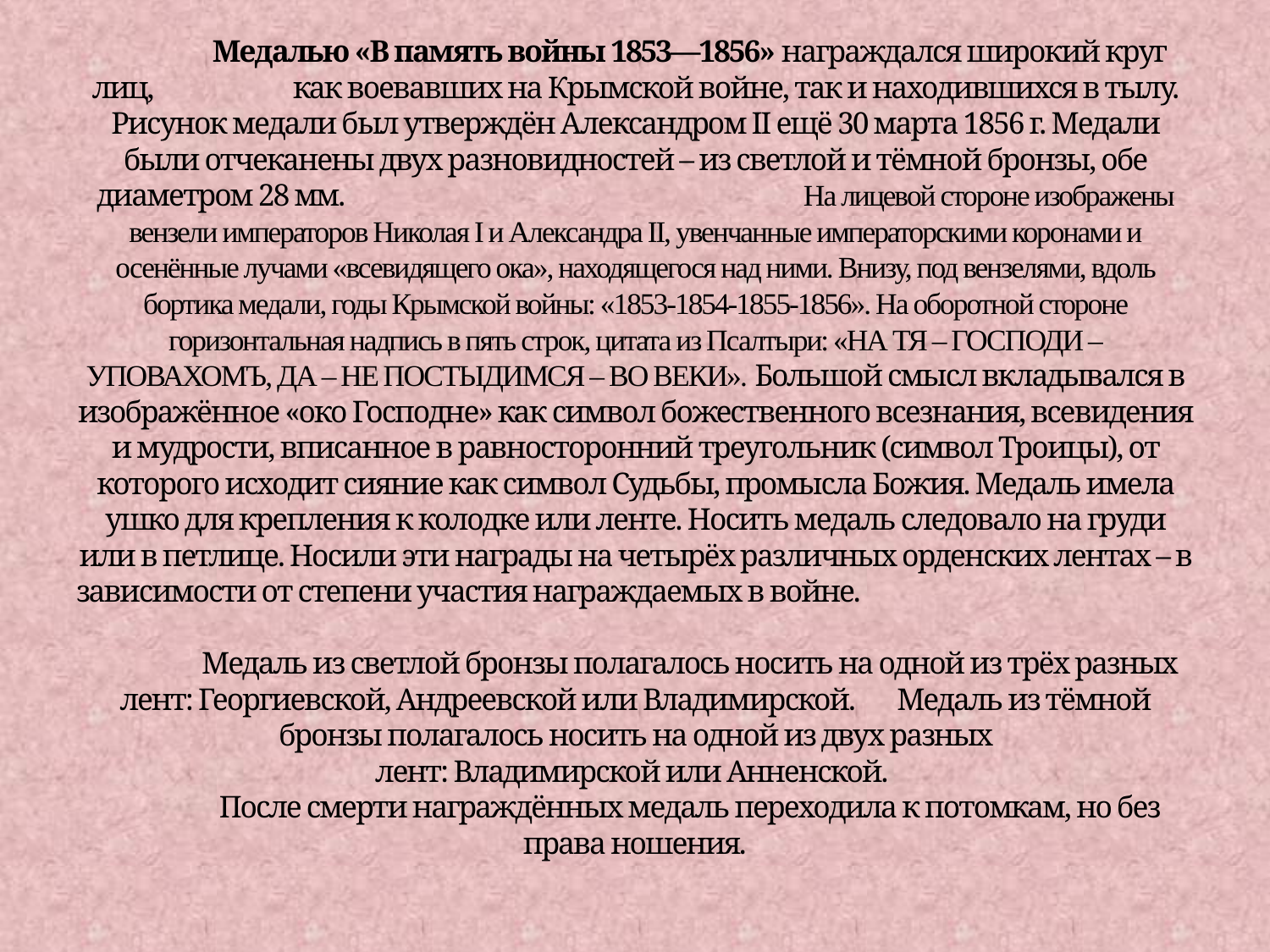

# Медалью «В память войны 1853—1856» награждался широкий круг лиц,                       как воевавших на Крымской войне, так и находившихся в тылу. Рисунок медали был утверждён Александром II ещё 30 марта 1856 г. Медали были отчеканены двух разновидностей – из светлой и тёмной бронзы, обе диаметром 28 мм.                                                                              На лицевой стороне изображены вензели императоров Николая I и Александра II, увенчанные императорскими коронами и осенённые лучами «всевидящего ока», находящегося над ними. Внизу, под вензелями, вдоль бортика медали, годы Крымской войны: «1853-1854-1855-1856». На оборотной стороне горизонтальная надпись в пять строк, цитата из Псалтыри: «НА ТЯ – ГОСПОДИ – УПОВАХОМЪ, ДА – НЕ ПОСТЫДИМСЯ – ВО ВЕКИ». Большой смысл вкладывался в изображённое «око Господне» как символ божественного всезнания, всевидения и мудрости, вписанное в равносторонний треугольник (символ Троицы), от которого исходит сияние как символ Судьбы, промысла Божия. Медаль имела ушко для крепления к колодке или ленте. Носить медаль следовало на груди или в петлице. Носили эти награды на четырёх различных орденских лентах – в зависимости от степени участия награждаемых в войне. Медаль из светлой бронзы полагалось носить на одной из трёх разных лент: Георгиевской, Андреевской или Владимирской.       Медаль из тёмной бронзы полагалось носить на одной из двух разных лент: Владимирской или Анненской. После смерти награждённых медаль переходила к потомкам, но без права ношения.